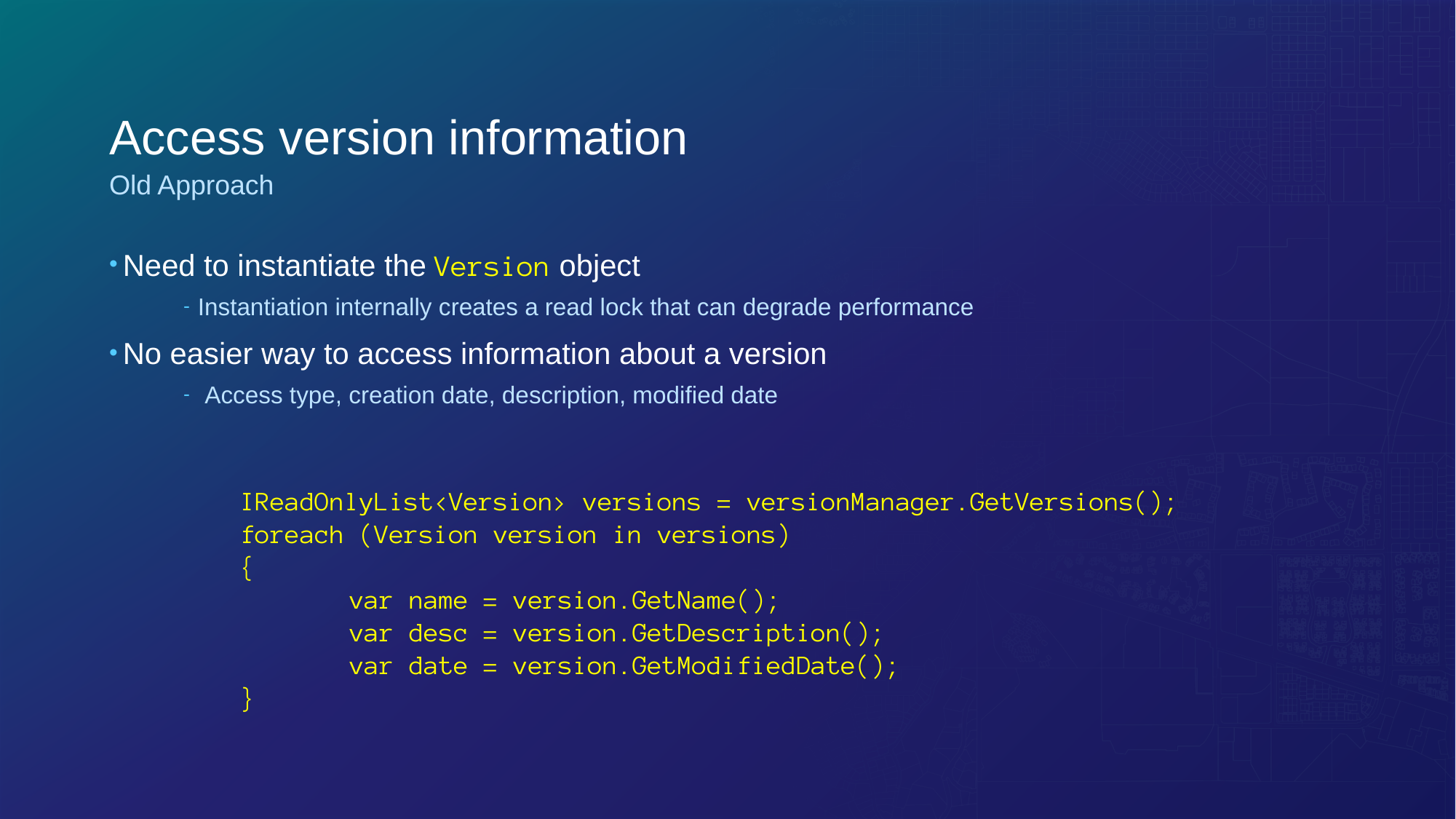

# Access version information
Old Approach
Need to instantiate the Version object
Instantiation internally creates a read lock that can degrade performance
No easier way to access information about a version
 Access type, creation date, description, modified date

IReadOnlyList<Version> versions = versionManager.GetVersions();
foreach (Version version in versions)
{
	var name = version.GetName();
	var desc = version.GetDescription();
	var date = version.GetModifiedDate();
}